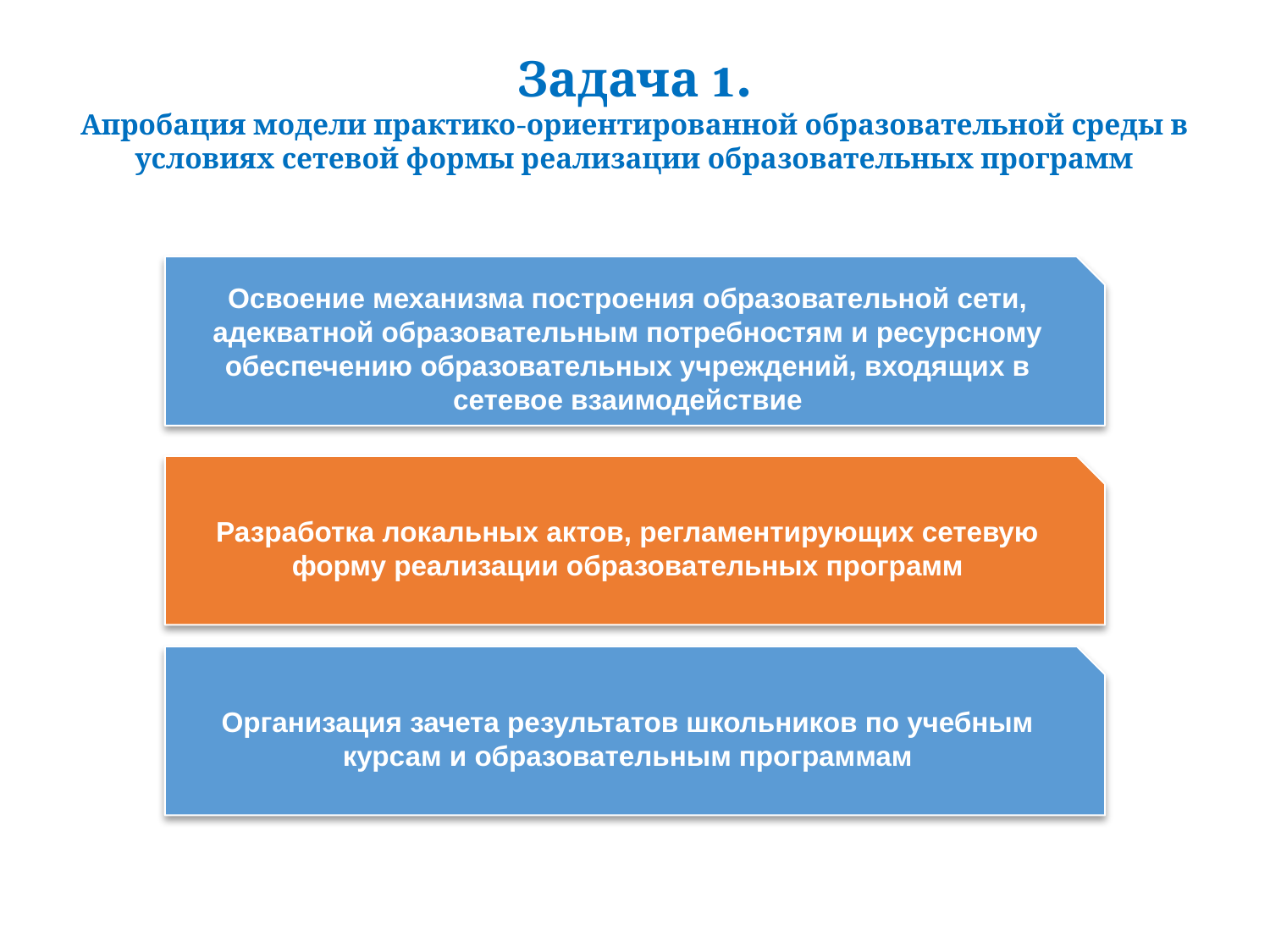

Задача 1.
Апробация модели практико-ориентированной образовательной среды в условиях сетевой формы реализации образовательных программ
Освоение механизма построения образовательной сети, адекватной образовательным потребностям и ресурсному обеспечению образовательных учреждений, входящих в сетевое взаимодействие
Разработка локальных актов, регламентирующих сетевую форму реализации образовательных программ
Организация зачета результатов школьников по учебным курсам и образовательным программам